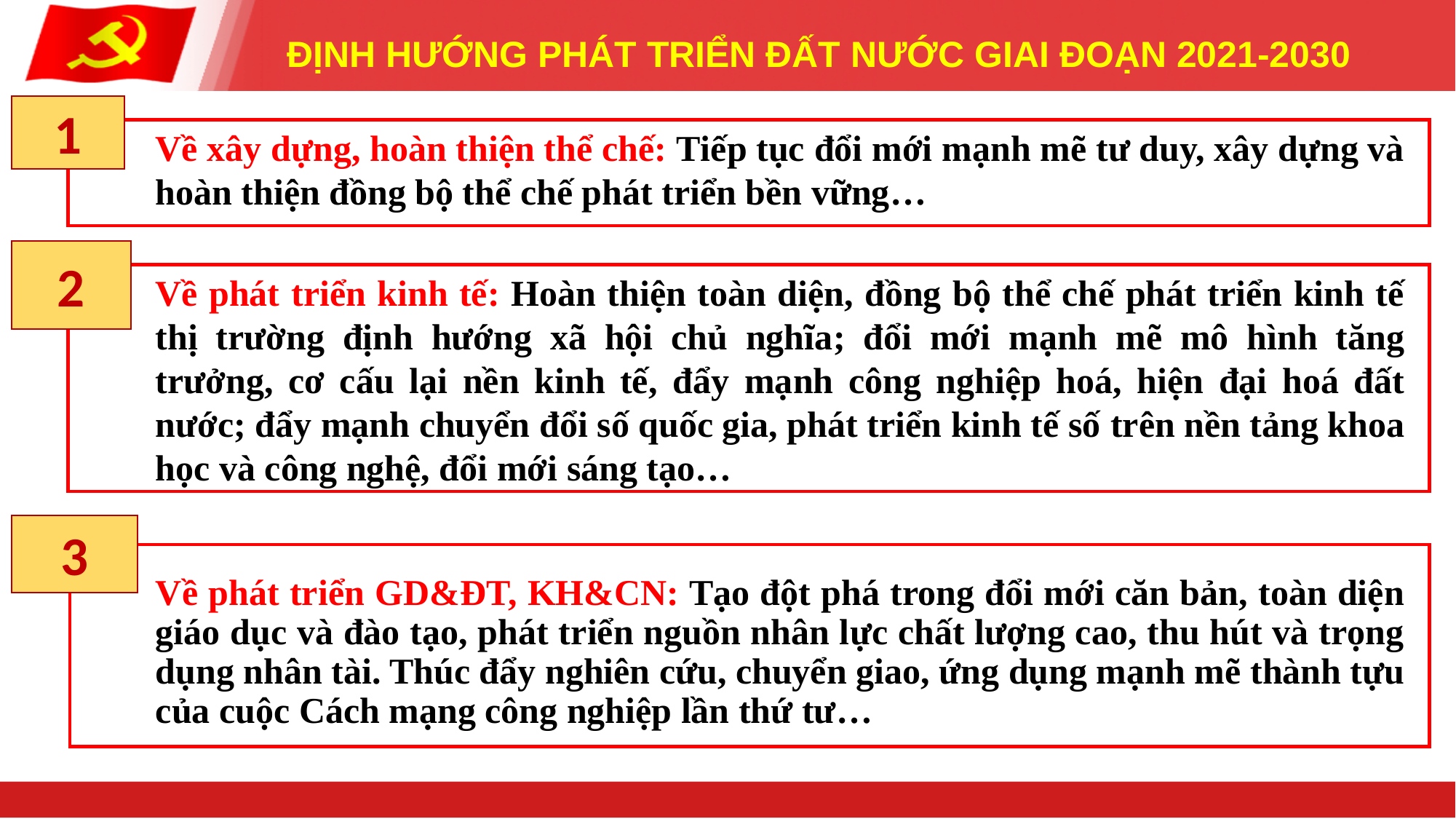

ĐỊNH HƯỚNG PHÁT TRIỂN ĐẤT NƯỚC GIAI ĐOẠN 2021-2030
1

Về xây dựng, hoàn thiện thể chế: Tiếp tục đổi mới mạnh mẽ tư duy, xây dựng và hoàn thiện đồng bộ thể chế phát triển bền vững…
2

Về phát triển kinh tế: Hoàn thiện toàn diện, đồng bộ thể chế phát triển kinh tế thị trường định hướng xã hội chủ nghĩa; đổi mới mạnh mẽ mô hình tăng trưởng, cơ cấu lại nền kinh tế, đẩy mạnh công nghiệp hoá, hiện đại hoá đất nước; đẩy mạnh chuyển đổi số quốc gia, phát triển kinh tế số trên nền tảng khoa học và công nghệ, đổi mới sáng tạo…
3

# Về phát triển GD&ĐT, KH&CN: Tạo đột phá trong đổi mới căn bản, toàn diện giáo dục và đào tạo, phát triển nguồn nhân lực chất lượng cao, thu hút và trọng dụng nhân tài. Thúc đẩy nghiên cứu, chuyển giao, ứng dụng mạnh mẽ thành tựu của cuộc Cách mạng công nghiệp lần thứ tư…